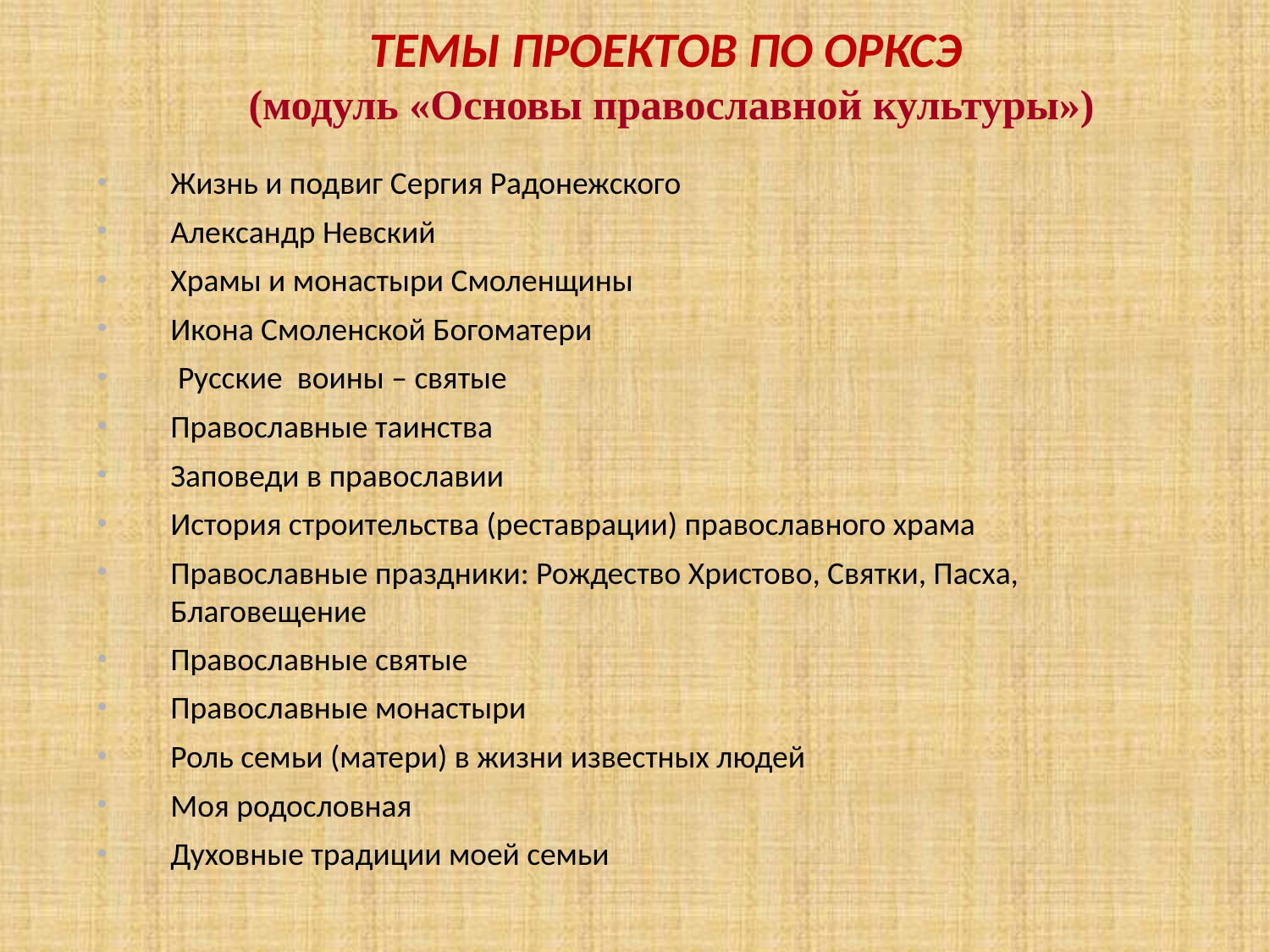

# ТЕМЫ ПРОЕКТОВ ПО ОРКСЭ (модуль «Основы православной культуры»)
Жизнь и подвиг Сергия Радонежского
Александр Невский
Храмы и монастыри Смоленщины
Икона Смоленской Богоматери
 Русские  воины – святые
Православные таинства
Заповеди в православии
История строительства (реставрации) православного храма
Православные праздники: Рождество Христово, Святки, Пасха, Благовещение
Православные святые
Православные монастыри
Роль семьи (матери) в жизни известных людей
Моя родословная
Духовные традиции моей семьи

,